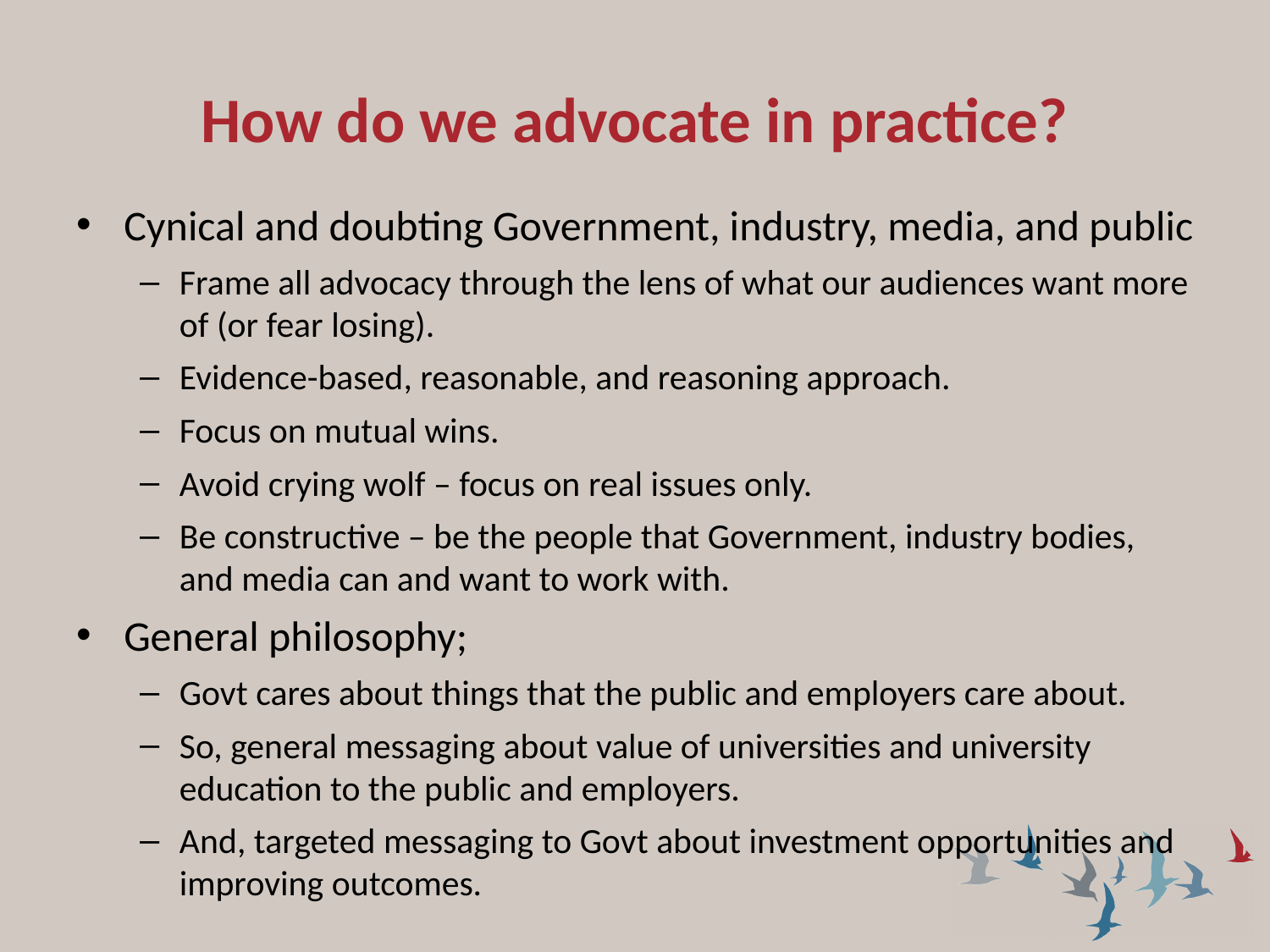

# How do we advocate in practice?
Cynical and doubting Government, industry, media, and public
Frame all advocacy through the lens of what our audiences want more of (or fear losing).
Evidence-based, reasonable, and reasoning approach.
Focus on mutual wins.
Avoid crying wolf – focus on real issues only.
Be constructive – be the people that Government, industry bodies, and media can and want to work with.
General philosophy;
Govt cares about things that the public and employers care about.
So, general messaging about value of universities and university education to the public and employers.
And, targeted messaging to Govt about investment opportunities and improving outcomes.